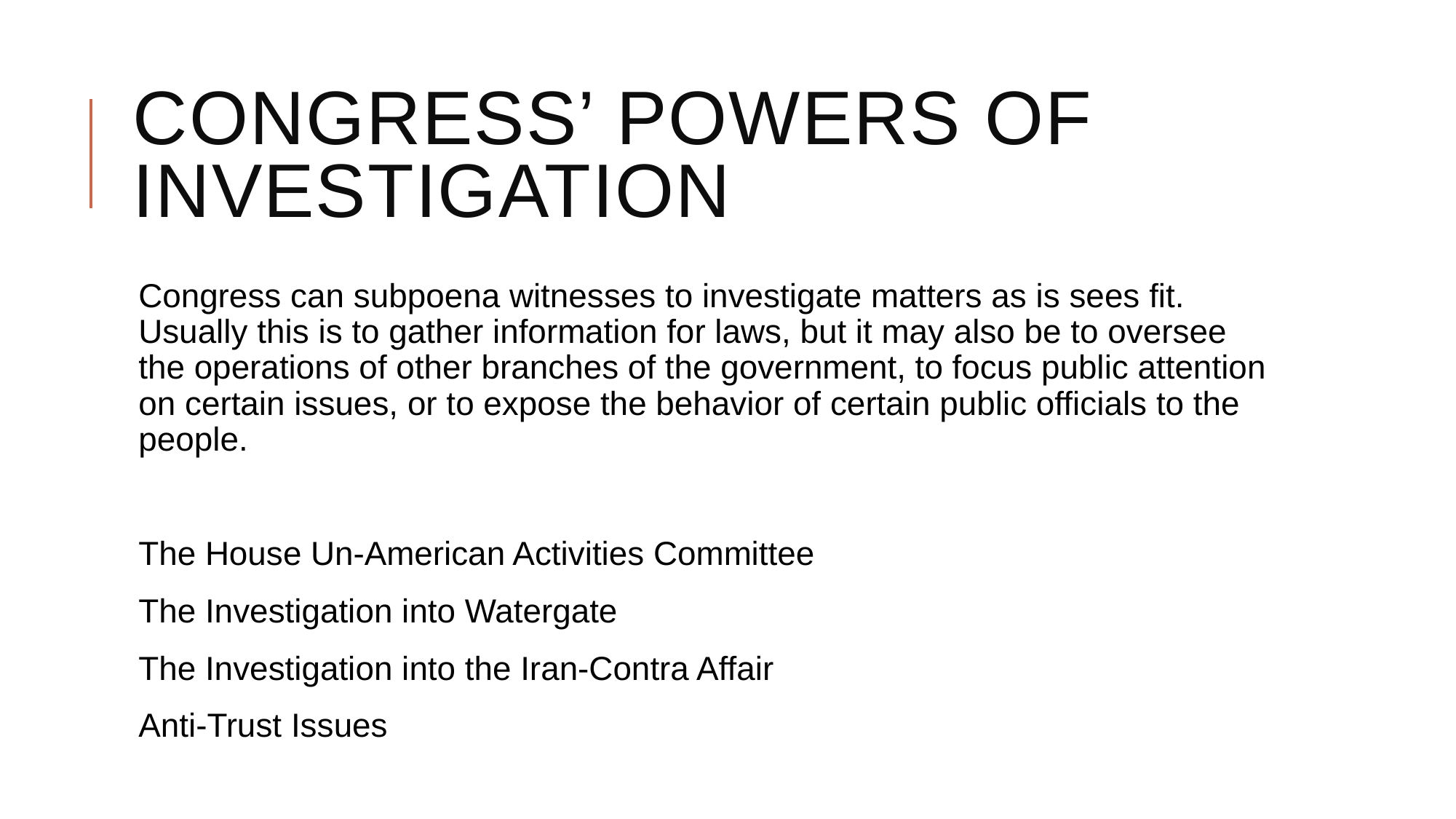

# Congress’ Powers of Investigation
Congress can subpoena witnesses to investigate matters as is sees fit.  Usually this is to gather information for laws, but it may also be to oversee the operations of other branches of the government, to focus public attention on certain issues, or to expose the behavior of certain public officials to the people.

The House Un-American Activities Committee
The Investigation into Watergate
The Investigation into the Iran-Contra Affair
Anti-Trust Issues